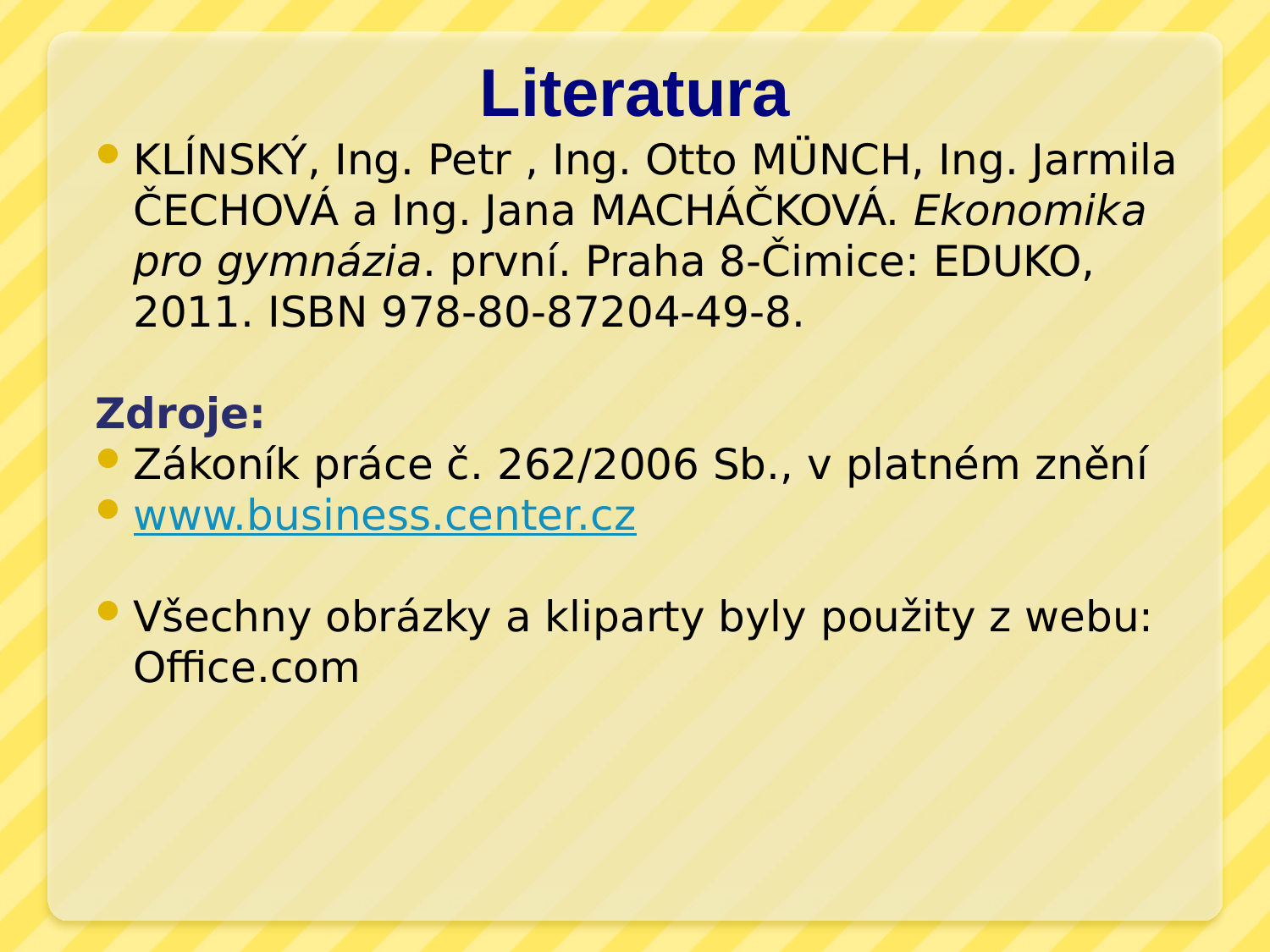

# Literatura
KLÍNSKÝ, Ing. Petr , Ing. Otto MÜNCH, Ing. Jarmila ČECHOVÁ a Ing. Jana MACHÁČKOVÁ. Ekonomika pro gymnázia. první. Praha 8-Čimice: EDUKO, 2011. ISBN 978-80-87204-49-8.

Zdroje:
Zákoník práce č. 262/2006 Sb., v platném znění
www.business.center.cz

Všechny obrázky a kliparty byly použity z webu: Office.com